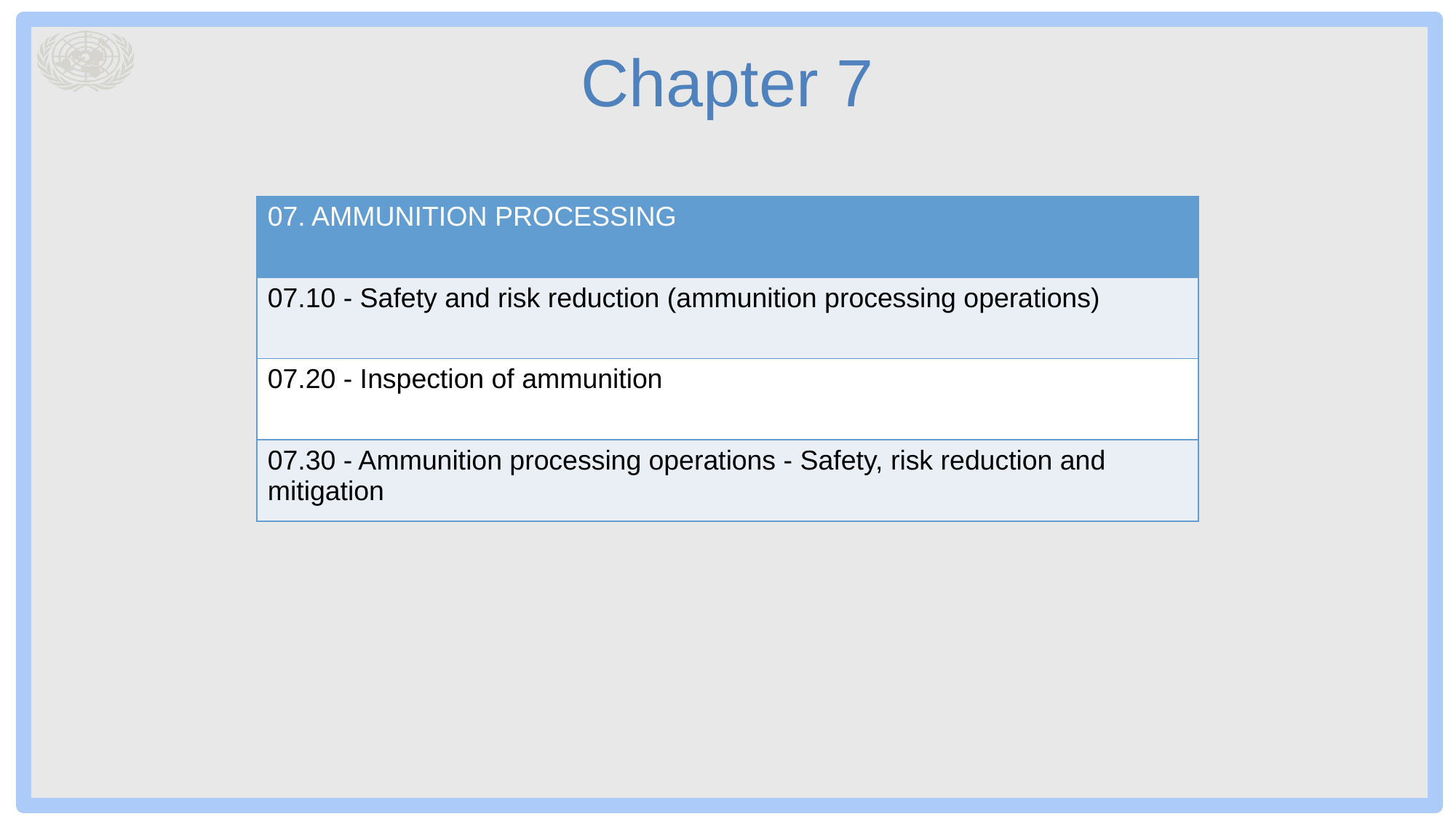

# Chapter 7
| 07. AMMUNITION PROCESSING |
| --- |
| 07.10 - Safety and risk reduction (ammunition processing operations) |
| 07.20 - Inspection of ammunition |
| 07.30 - Ammunition processing operations - Safety, risk reduction and mitigation |